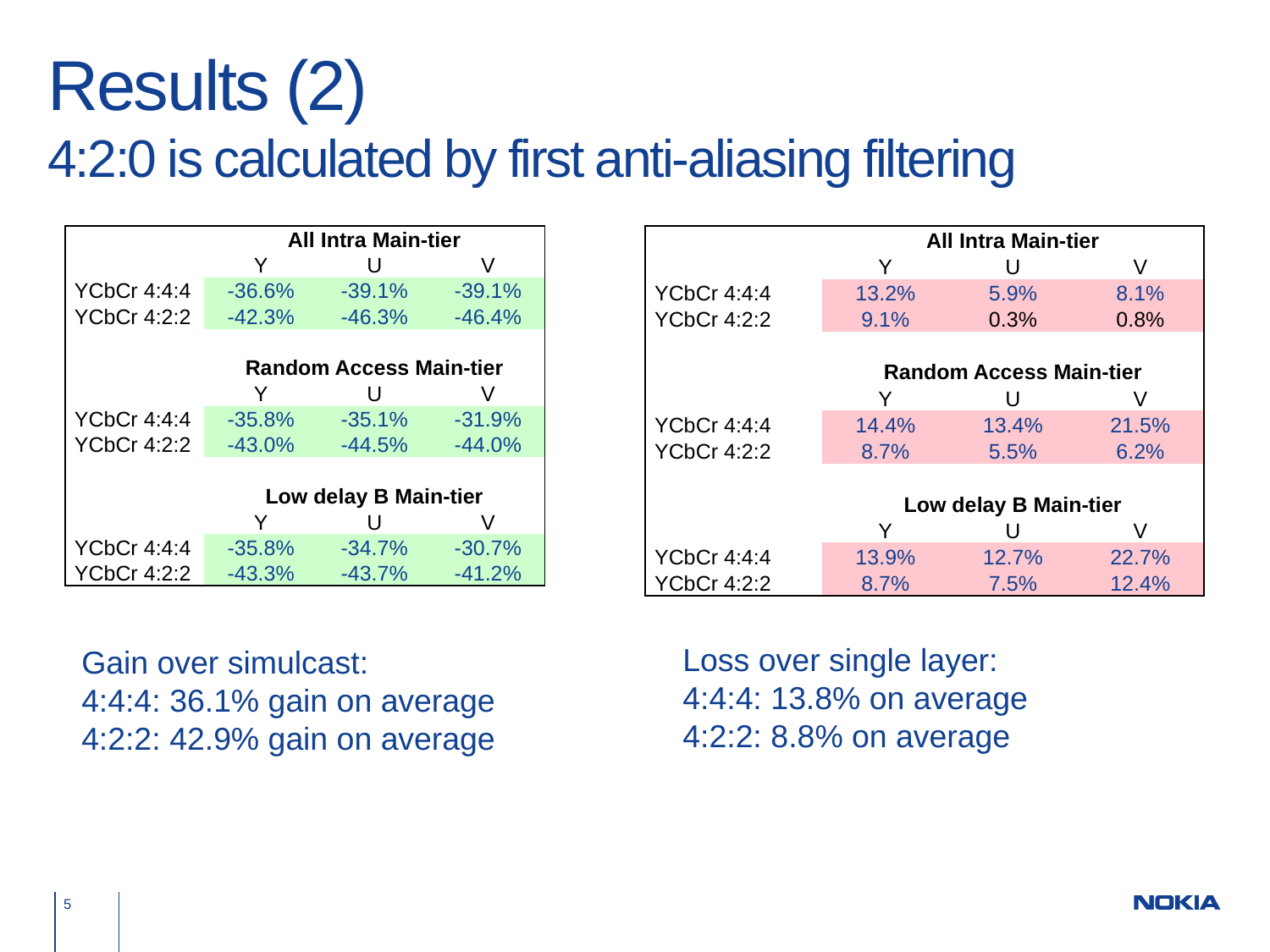

# Results (2) 4:2:0 is calculated by first anti-aliasing filtering
|  | All Intra Main-tier |  |  |
| --- | --- | --- | --- |
|  | Y | U | V |
| YCbCr 4:4:4 | -36.6% | -39.1% | -39.1% |
| YCbCr 4:2:2 | -42.3% | -46.3% | -46.4% |
|  |  |  |  |
|  | Random Access Main-tier |  |  |
|  | Y | U | V |
| YCbCr 4:4:4 | -35.8% | -35.1% | -31.9% |
| YCbCr 4:2:2 | -43.0% | -44.5% | -44.0% |
|  |  |  |  |
|  | Low delay B Main-tier |  |  |
|  | Y | U | V |
| YCbCr 4:4:4 | -35.8% | -34.7% | -30.7% |
| YCbCr 4:2:2 | -43.3% | -43.7% | -41.2% |
|  | All Intra Main-tier |  |  |
| --- | --- | --- | --- |
|  | Y | U | V |
| YCbCr 4:4:4 | 13.2% | 5.9% | 8.1% |
| YCbCr 4:2:2 | 9.1% | 0.3% | 0.8% |
|  |  |  |  |
|  | Random Access Main-tier |  |  |
|  | Y | U | V |
| YCbCr 4:4:4 | 14.4% | 13.4% | 21.5% |
| YCbCr 4:2:2 | 8.7% | 5.5% | 6.2% |
|  |  |  |  |
|  | Low delay B Main-tier |  |  |
|  | Y | U | V |
| YCbCr 4:4:4 | 13.9% | 12.7% | 22.7% |
| YCbCr 4:2:2 | 8.7% | 7.5% | 12.4% |
Loss over single layer:
4:4:4: 13.8% on average
4:2:2: 8.8% on average
Gain over simulcast:
4:4:4: 36.1% gain on average
4:2:2: 42.9% gain on average
5